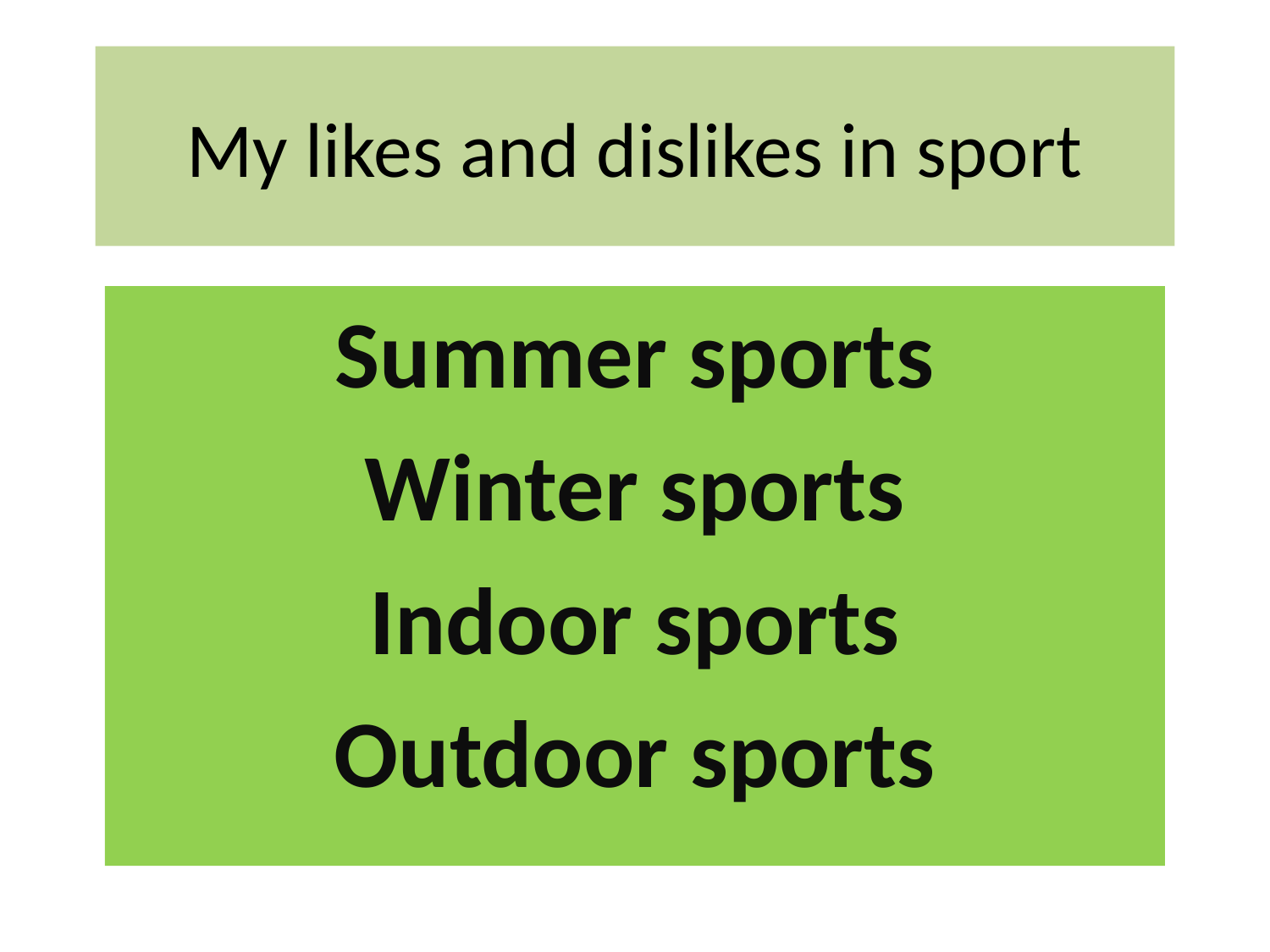

# My likes and dislikes in sport
Summer sports
Winter sports
Indoor sports
Outdoor sports